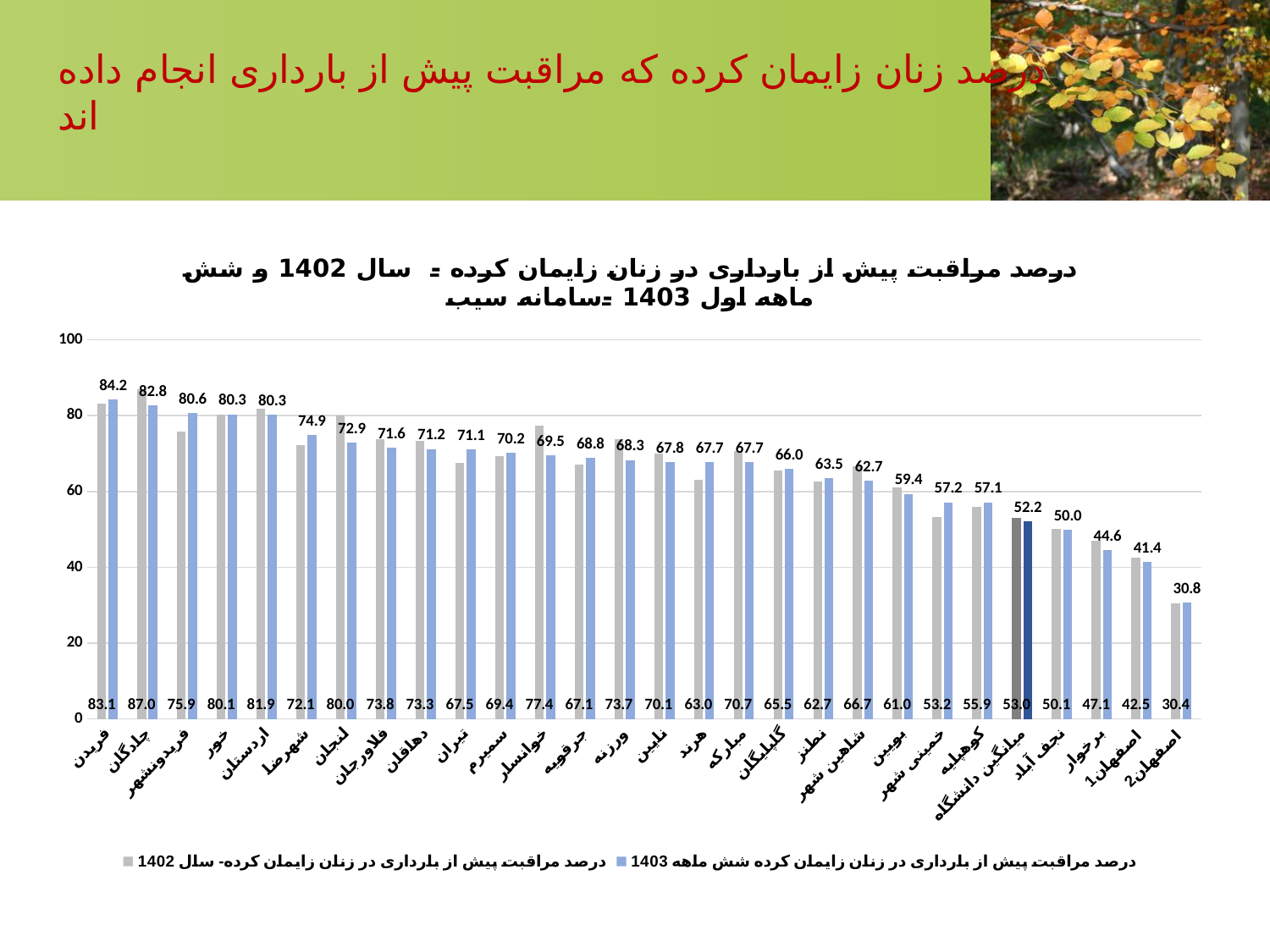

درصد زنان زایمان کرده که مراقبت پیش از بارداری انجام داده اند

### Chart: درصد مراقبت پیش از بارداری در زنان زایمان کرده -  سال 1402 و شش ماهه اول 1403 -سامانه سیب

| Category | درصد مراقبت پیش از بارداری در زنان زایمان کرده- سال 1402 | درصد مراقبت پیش از بارداری در زنان زایمان کرده شش ماهه 1403 |
|---|---|---|
| فریدن | 83.12829525483303 | 84.22939068100358 |
| چادگان | 86.95652173913044 | 82.77777777777777 |
| فریدونشهر | 75.85421412300684 | 80.63063063063063 |
| خور | 80.14981273408239 | 80.32786885245902 |
| اردستان | 81.91721132897604 | 80.3 |
| شهرضا | 72.13403880070547 | 74.87623762376238 |
| لنجان | 80.04602235371466 | 72.89719626168224 |
| فلاورجان | 73.82790954219526 | 71.58227848101266 |
| دهاقان | 73.31378299120234 | 71.19565217391305 |
| تیران | 67.5194660734149 | 71.08167770419426 |
| سمیرم | 69.42909760589319 | 70.20408163265306 |
| خوانسار | 77.39130434782608 | 69.53125 |
| جرقویه | 67.05882352941175 | 68.83116883116884 |
| ورزنه | 73.69791666666666 | 68.3 |
| نایین | 70.07299270072993 | 67.7570093457944 |
| هرند | 62.98701298701299 | 67.7 |
| مبارکه | 70.73608617594255 | 67.67189384800965 |
| گلپایگان | 65.50898203592814 | 65.95238095238095 |
| نطنز | 62.727272727272734 | 63.45381526104418 |
| شاهین شهر | 66.67955160417472 | 62.748344370860934 |
| بویین | 61.0062893081761 | 59.375 |
| خمینی شهر | 53.1861053600184 | 57.15658021133525 |
| کوهپایه | 55.91836734693878 | 57.14285714285714 |
| میانگین دانشگاه | 53.02380907425939 | 52.2 |
| نجف آباد | 50.106107050224004 | 50.0 |
| برخوار | 47.05882352941176 | 44.5631067961165 |
| اصفهان1  | 42.537178092129125 | 41.432127130001916 |
| اصفهان2  | 30.385062092379165 | 30.78913324708926 |